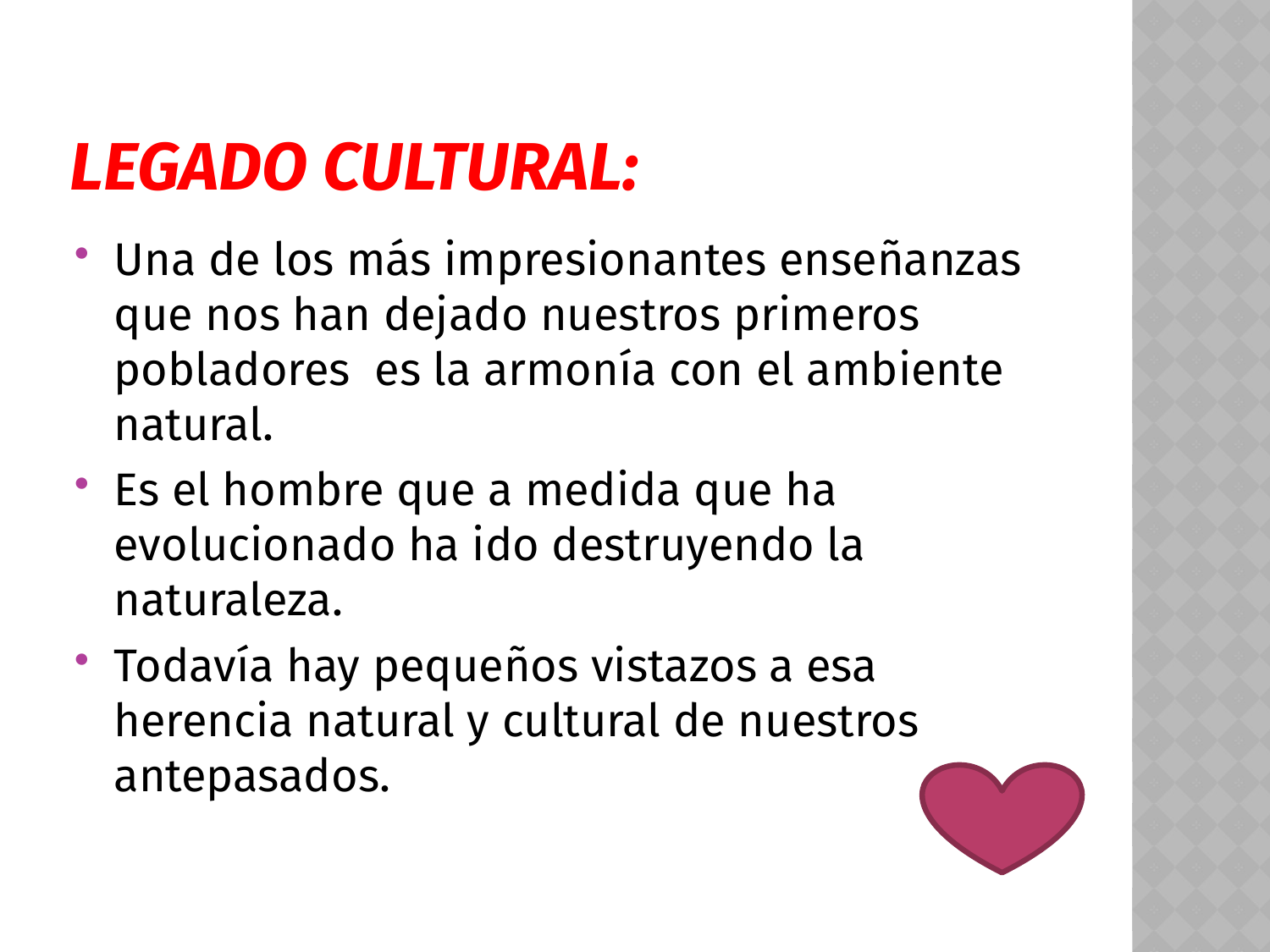

# Legado cultural:
Una de los más impresionantes enseñanzas que nos han dejado nuestros primeros pobladores  es la armonía con el ambiente natural.
Es el hombre que a medida que ha evolucionado ha ido destruyendo la naturaleza.
Todavía hay pequeños vistazos a esa herencia natural y cultural de nuestros antepasados.